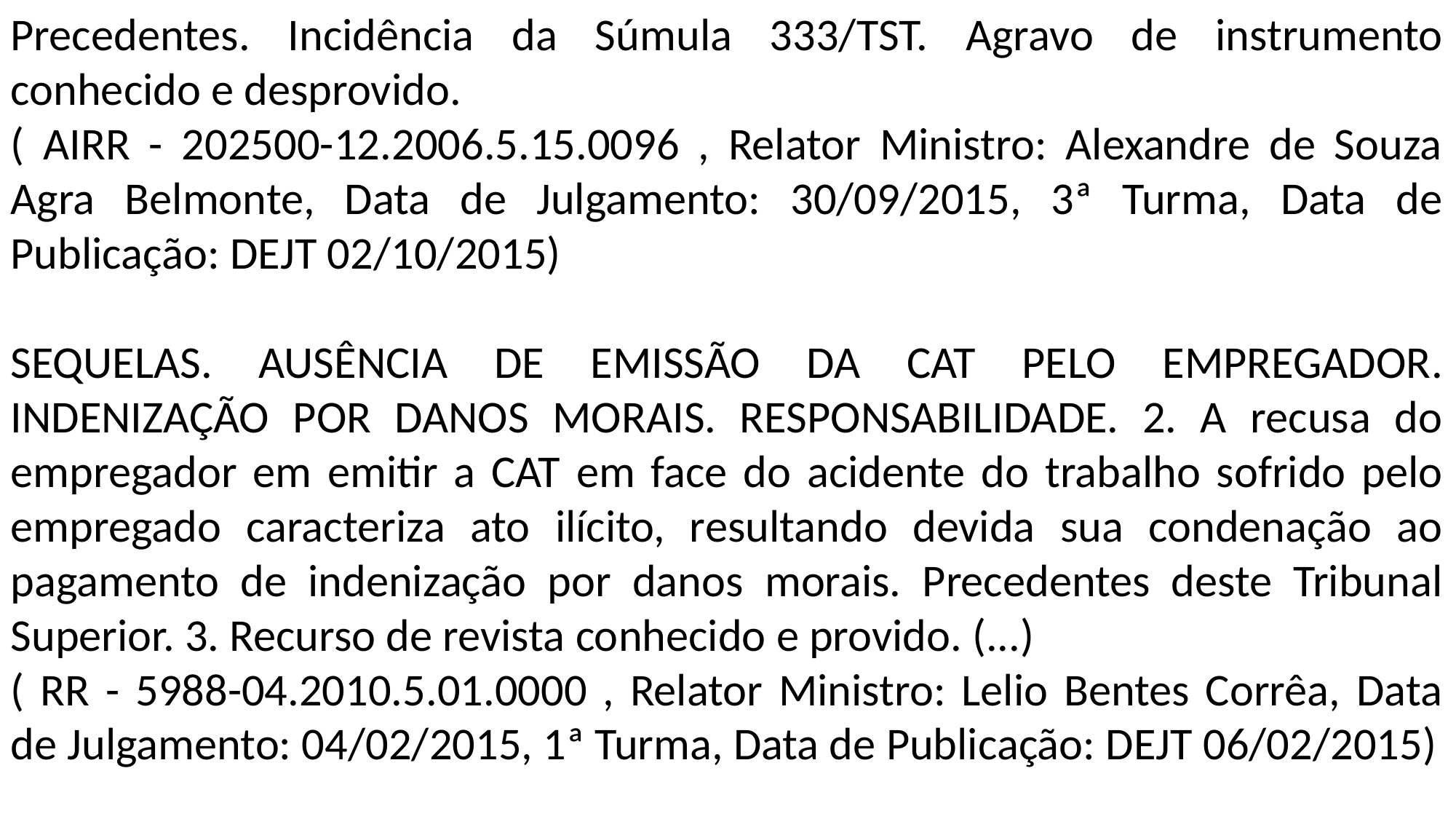

Precedentes. Incidência da Súmula 333/TST. Agravo de instrumento conhecido e desprovido.
( AIRR - 202500-12.2006.5.15.0096 , Relator Ministro: Alexandre de Souza Agra Belmonte, Data de Julgamento: 30/09/2015, 3ª Turma, Data de Publicação: DEJT 02/10/2015)

SEQUELAS. AUSÊNCIA DE EMISSÃO DA CAT PELO EMPREGADOR. INDENIZAÇÃO POR DANOS MORAIS. RESPONSABILIDADE. 2. A recusa do empregador em emitir a CAT em face do acidente do trabalho sofrido pelo empregado caracteriza ato ilícito, resultando devida sua condenação ao pagamento de indenização por danos morais. Precedentes deste Tribunal Superior. 3. Recurso de revista conhecido e provido. (...)
( RR - 5988-04.2010.5.01.0000 , Relator Ministro: Lelio Bentes Corrêa, Data de Julgamento: 04/02/2015, 1ª Turma, Data de Publicação: DEJT 06/02/2015)